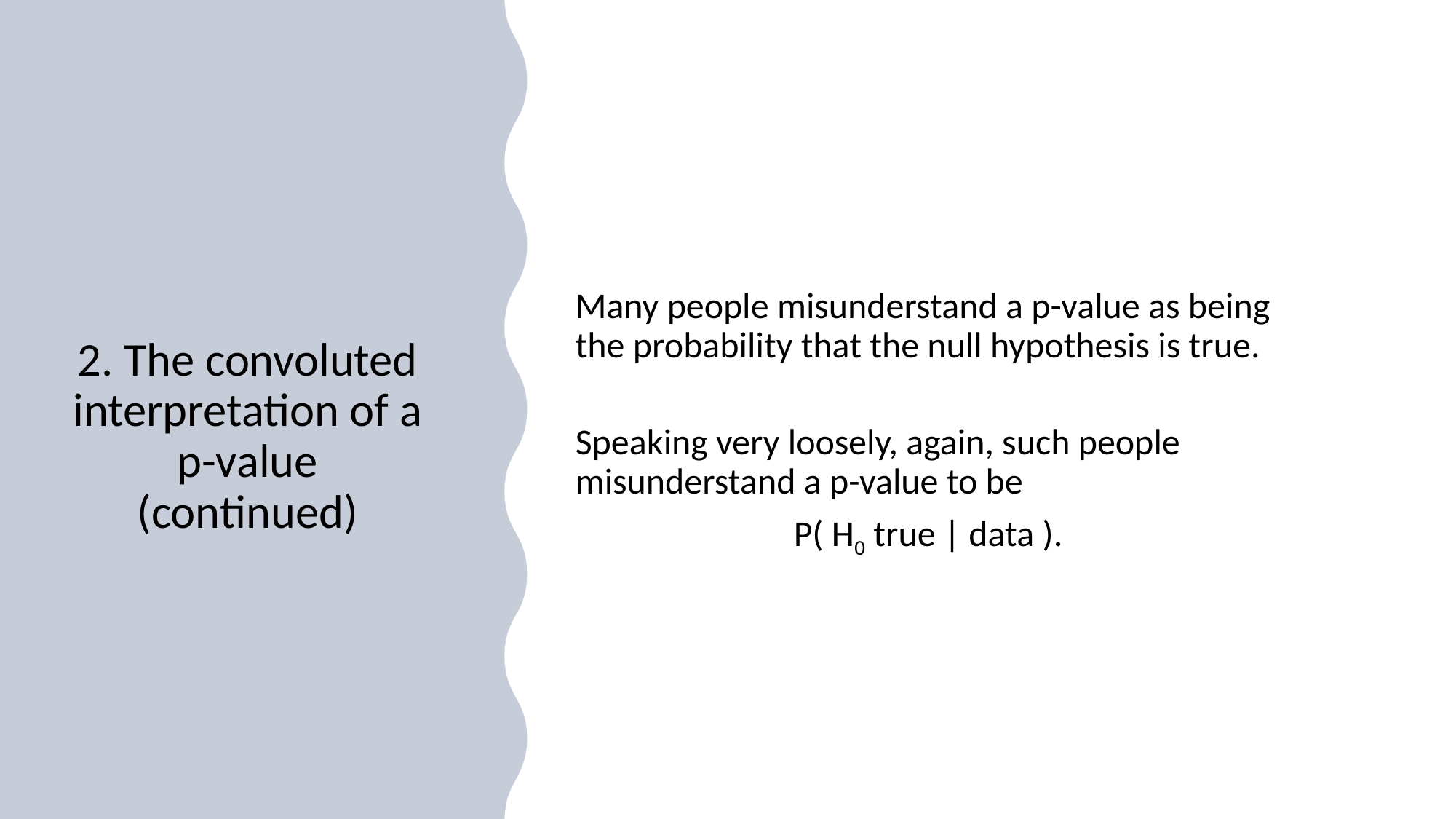

# 2. The convoluted interpretation of a p-value (continued)

Many people misunderstand a p-value as being the probability that the null hypothesis is true.

Speaking very loosely, again, such people misunderstand a p-value to be
		P( H0 true | data ).